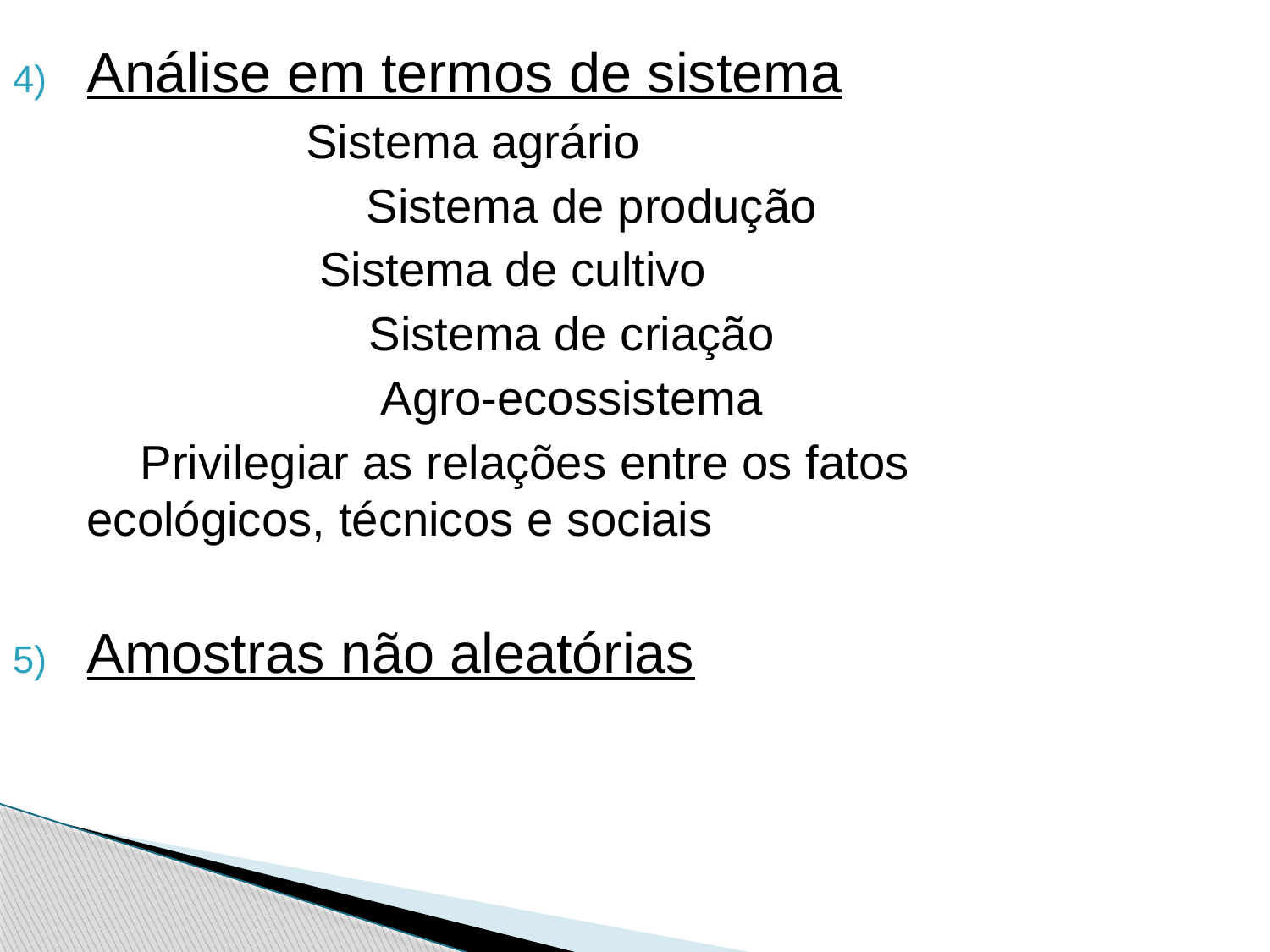

Análise em termos de sistema
                      Sistema agrário
   Sistema de produção
                       Sistema de cultivo
Sistema de criação
Agro-ecossistema
	    Privilegiar as relações entre os fatos ecológicos, técnicos e sociais

Amostras não aleatórias